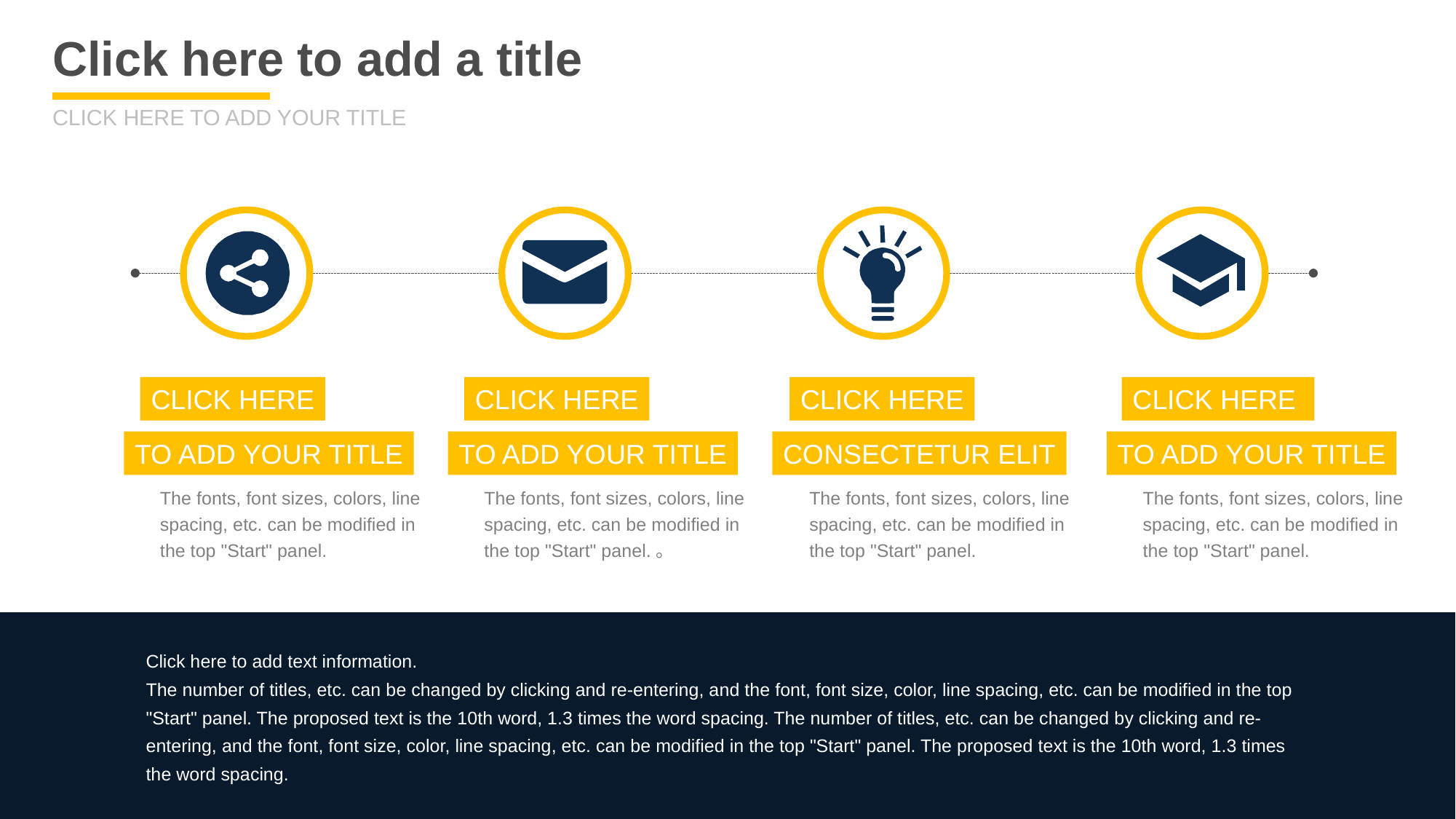

# Click here to add a title
CLICK HERE TO ADD YOUR TITLE

CLICK HERE
CLICK HERE
CLICK HERE
CLICK HERE
TO ADD YOUR TITLE
TO ADD YOUR TITLE
CONSECTETUR ELIT
TO ADD YOUR TITLE
The fonts, font sizes, colors, line spacing, etc. can be modified in the top "Start" panel.
The fonts, font sizes, colors, line spacing, etc. can be modified in the top "Start" panel.。
The fonts, font sizes, colors, line spacing, etc. can be modified in the top "Start" panel.
The fonts, font sizes, colors, line spacing, etc. can be modified in the top "Start" panel.
Click here to add text information.
The number of titles, etc. can be changed by clicking and re-entering, and the font, font size, color, line spacing, etc. can be modified in the top "Start" panel. The proposed text is the 10th word, 1.3 times the word spacing. The number of titles, etc. can be changed by clicking and re-entering, and the font, font size, color, line spacing, etc. can be modified in the top "Start" panel. The proposed text is the 10th word, 1.3 times the word spacing.